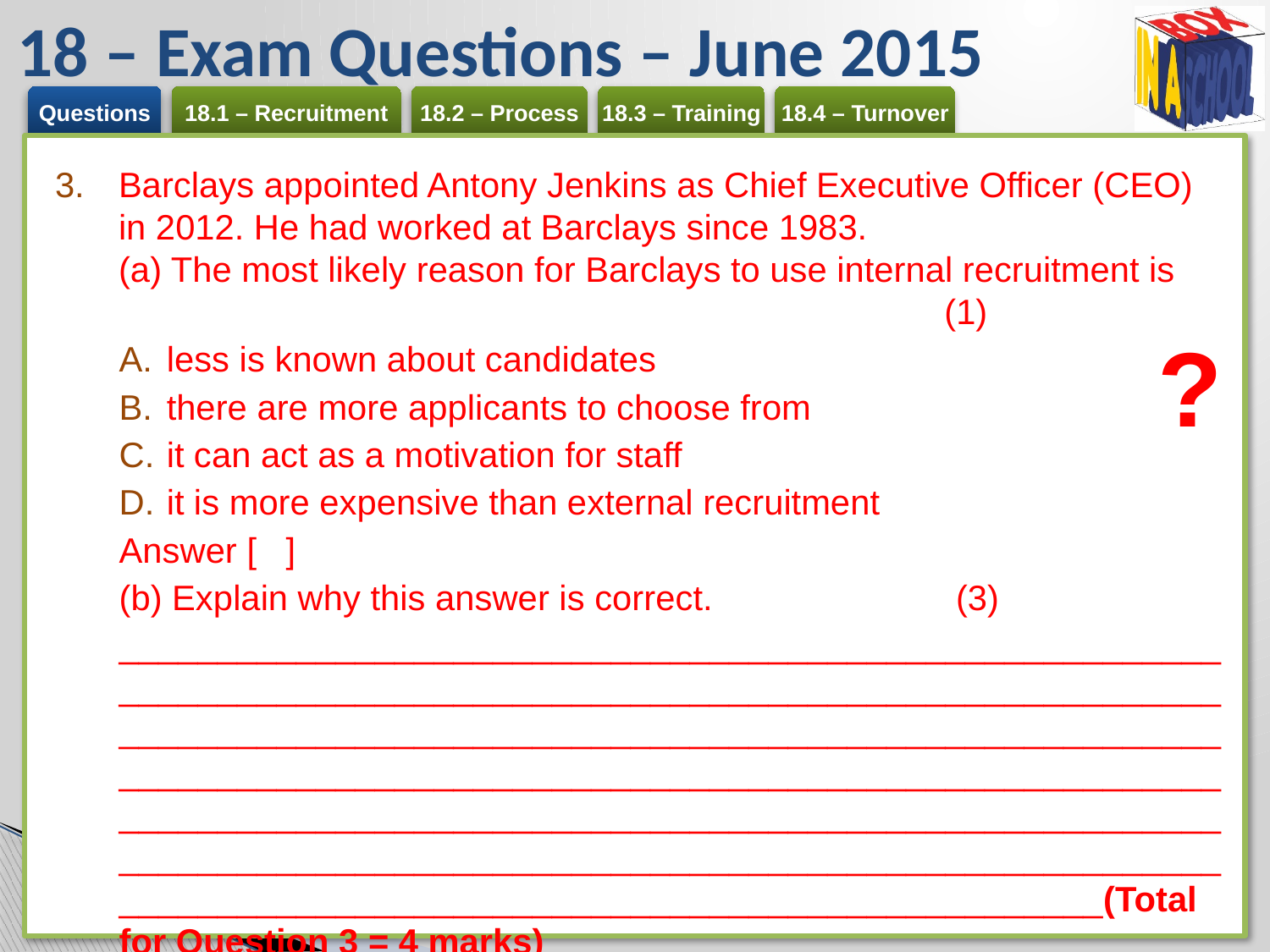

# 18 – Exam Questions – June 2015
Barclays appointed Antony Jenkins as Chief Executive Officer (CEO) in 2012. He had worked at Barclays since 1983.
(a) The most likely reason for Barclays to use internal recruitment is	(1)
less is known about candidates
there are more applicants to choose from
it can act as a motivation for staff
it is more expensive than external recruitment
Answer [   ]
(b) Explain why this answer is correct.                         (3)
__________________________________________________________________________________________________________________________________________________________________________________________________________________________________________________________________________________________________________________________________________________________________________________________________(Total for Question 3 = 4 marks)
?